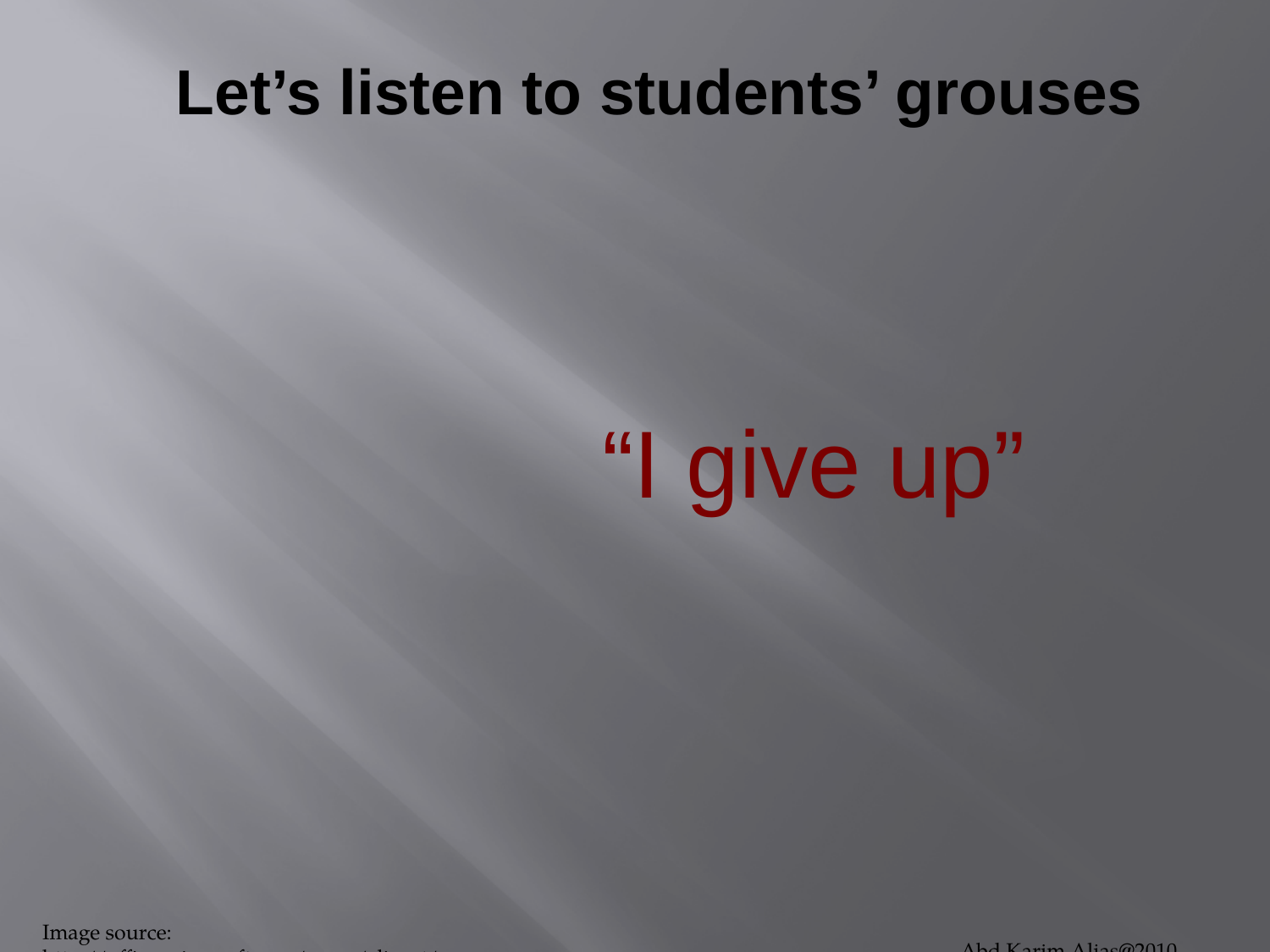

# Let’s listen to students’ grouses
“I give up”
Abd Karim Alias@2010
Image source: http://office.microsoft.com/en-us/clipart/